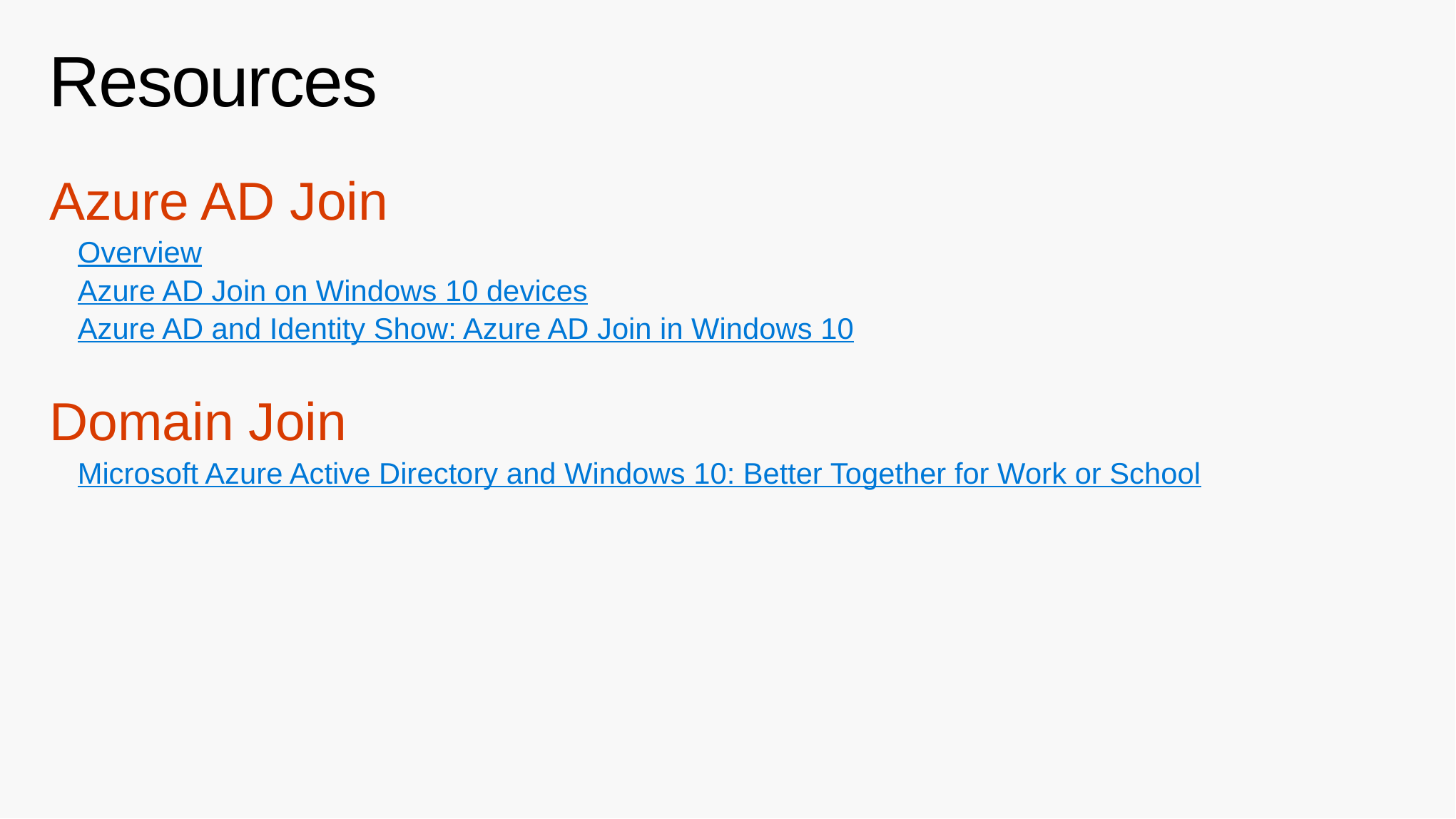

# Resources
Azure AD Join
Overview
Azure AD Join on Windows 10 devices
Azure AD and Identity Show: Azure AD Join in Windows 10

Domain Join
Microsoft Azure Active Directory and Windows 10: Better Together for Work or School